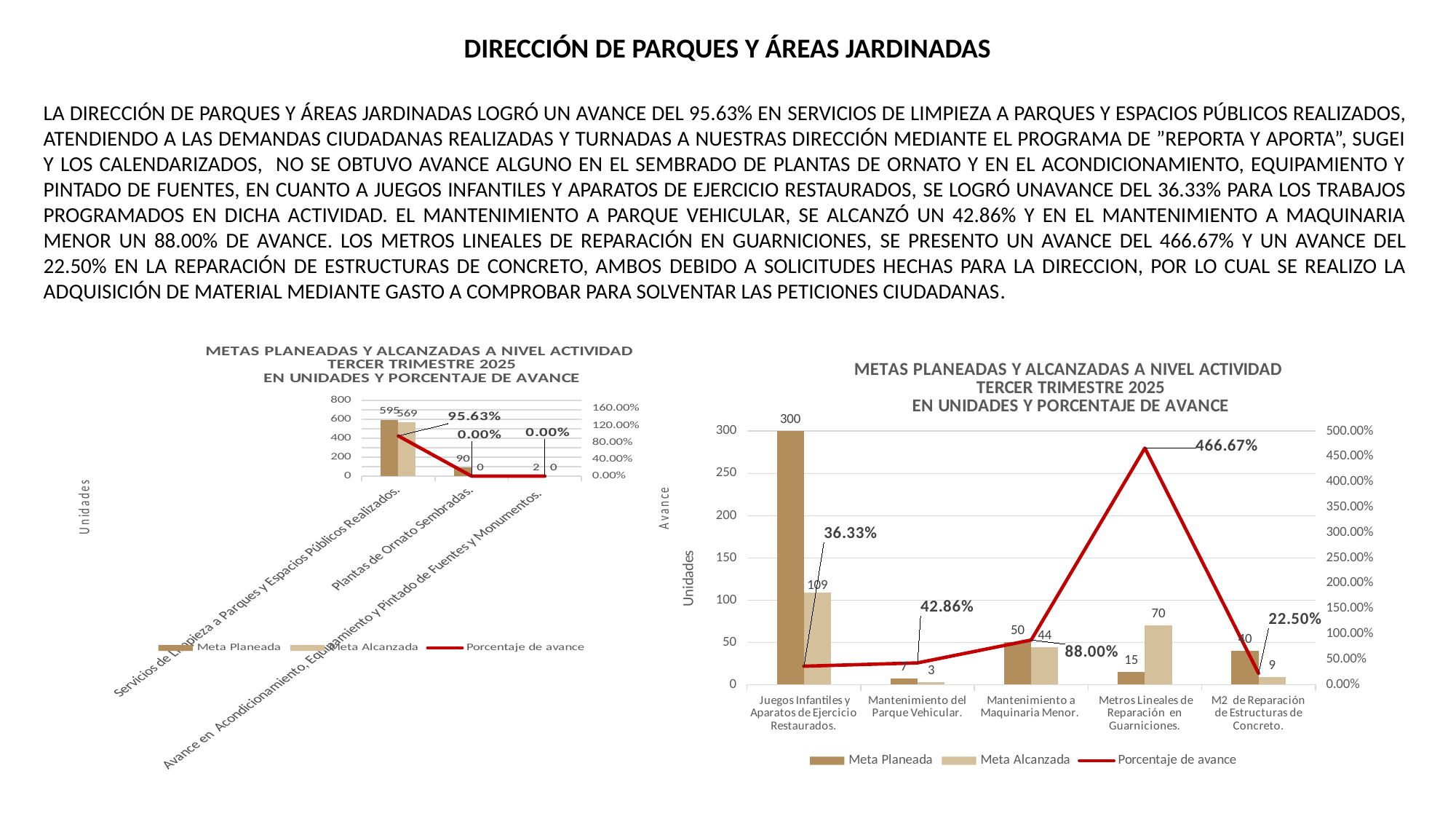

DIRECCIÓN DE PARQUES Y ÁREAS JARDINADAS
LA DIRECCIÓN DE PARQUES Y ÁREAS JARDINADAS LOGRÓ UN AVANCE DEL 95.63% EN SERVICIOS DE LIMPIEZA A PARQUES Y ESPACIOS PÚBLICOS REALIZADOS, ATENDIENDO A LAS DEMANDAS CIUDADANAS REALIZADAS Y TURNADAS A NUESTRAS DIRECCIÓN MEDIANTE EL PROGRAMA DE ”REPORTA Y APORTA”, SUGEI Y LOS CALENDARIZADOS,  NO SE OBTUVO AVANCE ALGUNO EN EL SEMBRADO DE PLANTAS DE ORNATO Y EN EL ACONDICIONAMIENTO, EQUIPAMIENTO Y PINTADO DE FUENTES, EN CUANTO A JUEGOS INFANTILES Y APARATOS DE EJERCICIO RESTAURADOS, SE LOGRÓ UNAVANCE DEL 36.33% PARA LOS TRABAJOS PROGRAMADOS EN DICHA ACTIVIDAD. EL MANTENIMIENTO A PARQUE VEHICULAR, SE ALCANZÓ UN 42.86% Y EN EL MANTENIMIENTO A MAQUINARIA MENOR UN 88.00% DE AVANCE. LOS METROS LINEALES DE REPARACIÓN EN GUARNICIONES, SE PRESENTO UN AVANCE DEL 466.67% Y UN AVANCE DEL 22.50% EN LA REPARACIÓN DE ESTRUCTURAS DE CONCRETO, AMBOS DEBIDO A SOLICITUDES HECHAS PARA LA DIRECCION, POR LO CUAL SE REALIZO LA ADQUISICIÓN DE MATERIAL MEDIANTE GASTO A COMPROBAR PARA SOLVENTAR LAS PETICIONES CIUDADANAS.

### Chart: METAS PLANEADAS Y ALCANZADAS A NIVEL ACTIVIDAD
TERCER TRIMESTRE 2025
EN UNIDADES Y PORCENTAJE DE AVANCE

| Category | Meta Planeada | Meta Alcanzada |  |
|---|---|---|---|
| Servicios de Limpieza a Parques y Espacios Públicos Realizados. | 595.0 | 569.0 | 0.9563025210084034 |
| Plantas de Ornato Sembradas. | 90.0 | 0.0 | 0.0 |
| Avance en  Acondicionamiento, Equipamiento y Pintado de Fuentes y Monumentos.   | 2.0 | 0.0 | 0.0 |

### Chart: METAS PLANEADAS Y ALCANZADAS A NIVEL ACTIVIDAD
TERCER TRIMESTRE 2025
EN UNIDADES Y PORCENTAJE DE AVANCE

| Category | Meta Planeada | Meta Alcanzada |  |
|---|---|---|---|
|  Juegos Infantiles y Aparatos de Ejercicio Restaurados. | 300.0 | 109.0 | 0.36333333333333334 |
| Mantenimiento del Parque Vehicular. | 7.0 | 3.0 | 0.42857142857142855 |
| Mantenimiento a Maquinaria Menor.  | 50.0 | 44.0 | 0.88 |
|  Metros Lineales de Reparación  en Guarniciones. | 15.0 | 70.0 | 4.666666666666667 |
| M2  de Reparación de Estructuras de Concreto. | 40.0 | 9.0 | 0.225 |